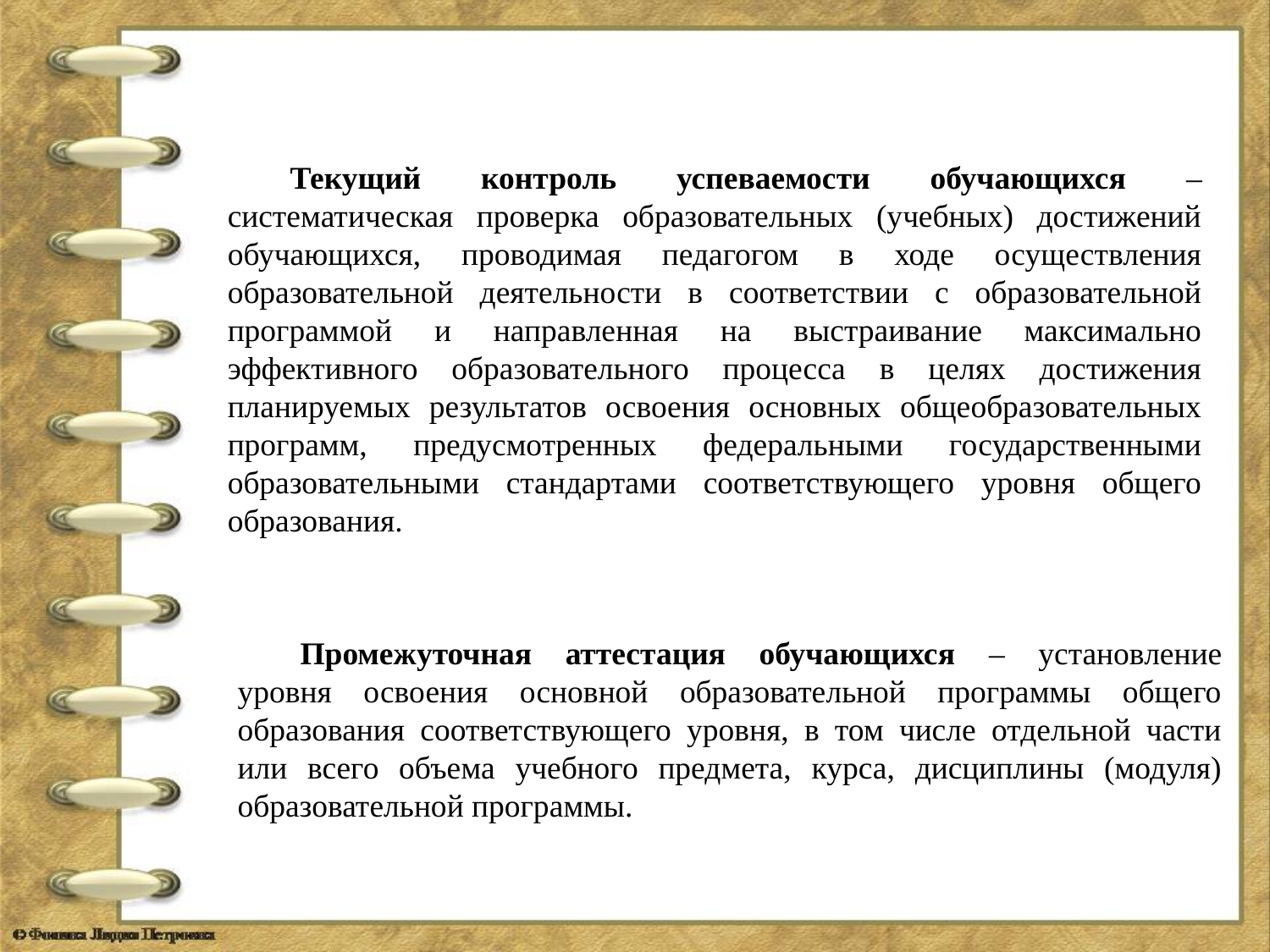

Текущий контроль успеваемости обучающихся – систематическая проверка образовательных (учебных) достижений обучающихся, проводимая педагогом в ходе осуществления образовательной деятельности в соответствии с образовательной программой и направленная на выстраивание максимально эффективного образовательного процесса в целях достижения планируемых результатов освоения основных общеобразовательных программ, предусмотренных федеральными государственными образовательными стандартами соответствующего уровня общего образования.
Промежуточная аттестация обучающихся – установление уровня освоения основной образовательной программы общего образования соответствующего уровня, в том числе отдельной части или всего объема учебного предмета, курса, дисциплины (модуля) образовательной программы.